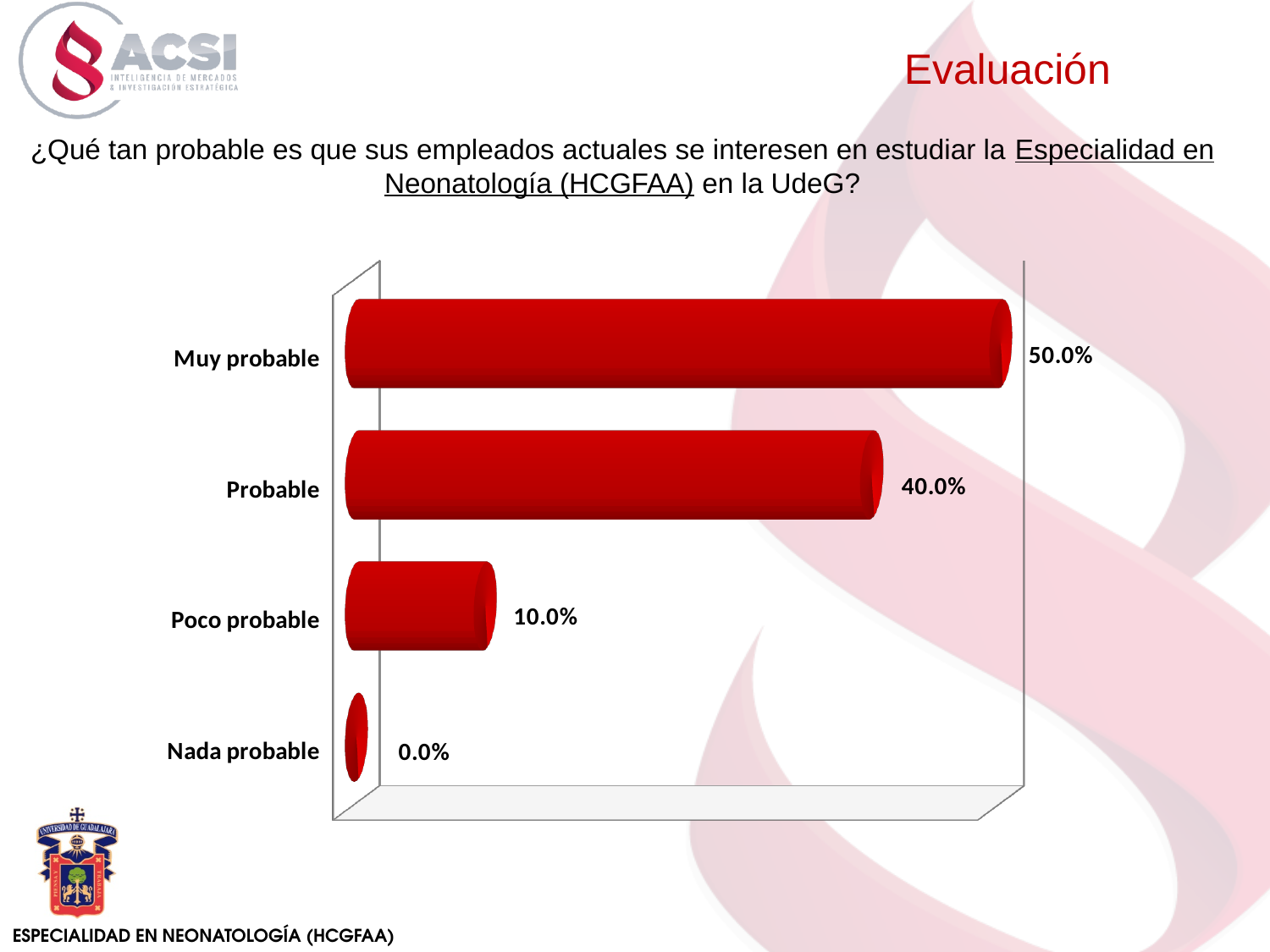

Evaluación
¿Qué tan probable es que sus empleados actuales se interesen en estudiar la Especialidad en Neonatología (HCGFAA) en la UdeG?

[unsupported chart]